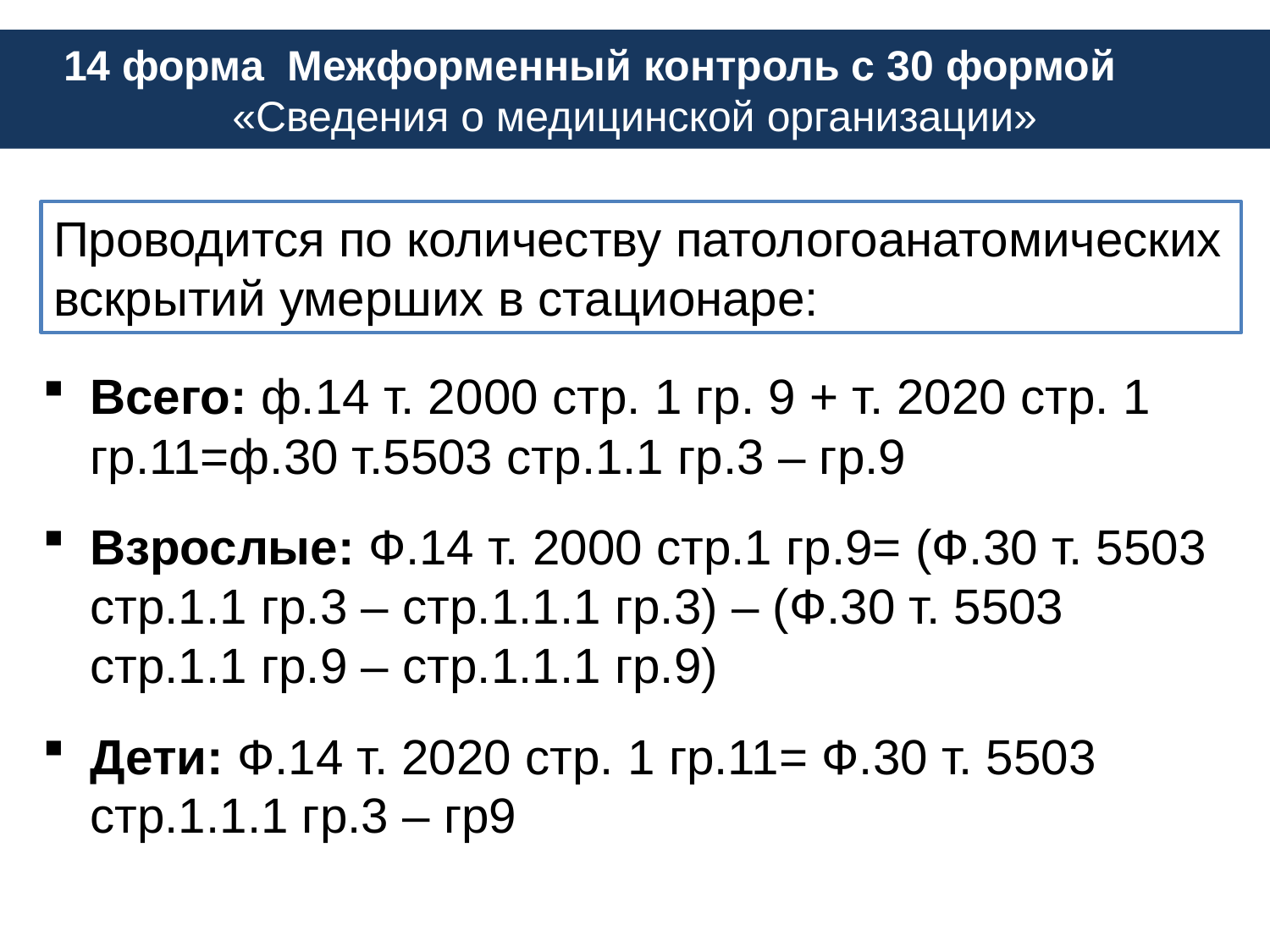

14 форма  Межформенный контроль с 30 формой 	«Сведения о медицинской организации»
Проводится по количеству патологоанатомических вскрытий умерших в стационаре:
Всего: ф.14 т. 2000 стр. 1 гр. 9 + т. 2020 стр. 1 гр.11=ф.30 т.5503 стр.1.1 гр.3 – гр.9
Взрослые: Ф.14 т. 2000 стр.1 гр.9= (Ф.30 т. 5503 стр.1.1 гр.3 – стр.1.1.1 гр.3) – (Ф.30 т. 5503 стр.1.1 гр.9 – стр.1.1.1 гр.9)
Дети: Ф.14 т. 2020 стр. 1 гр.11= Ф.30 т. 5503 стр.1.1.1 гр.3 – гр9